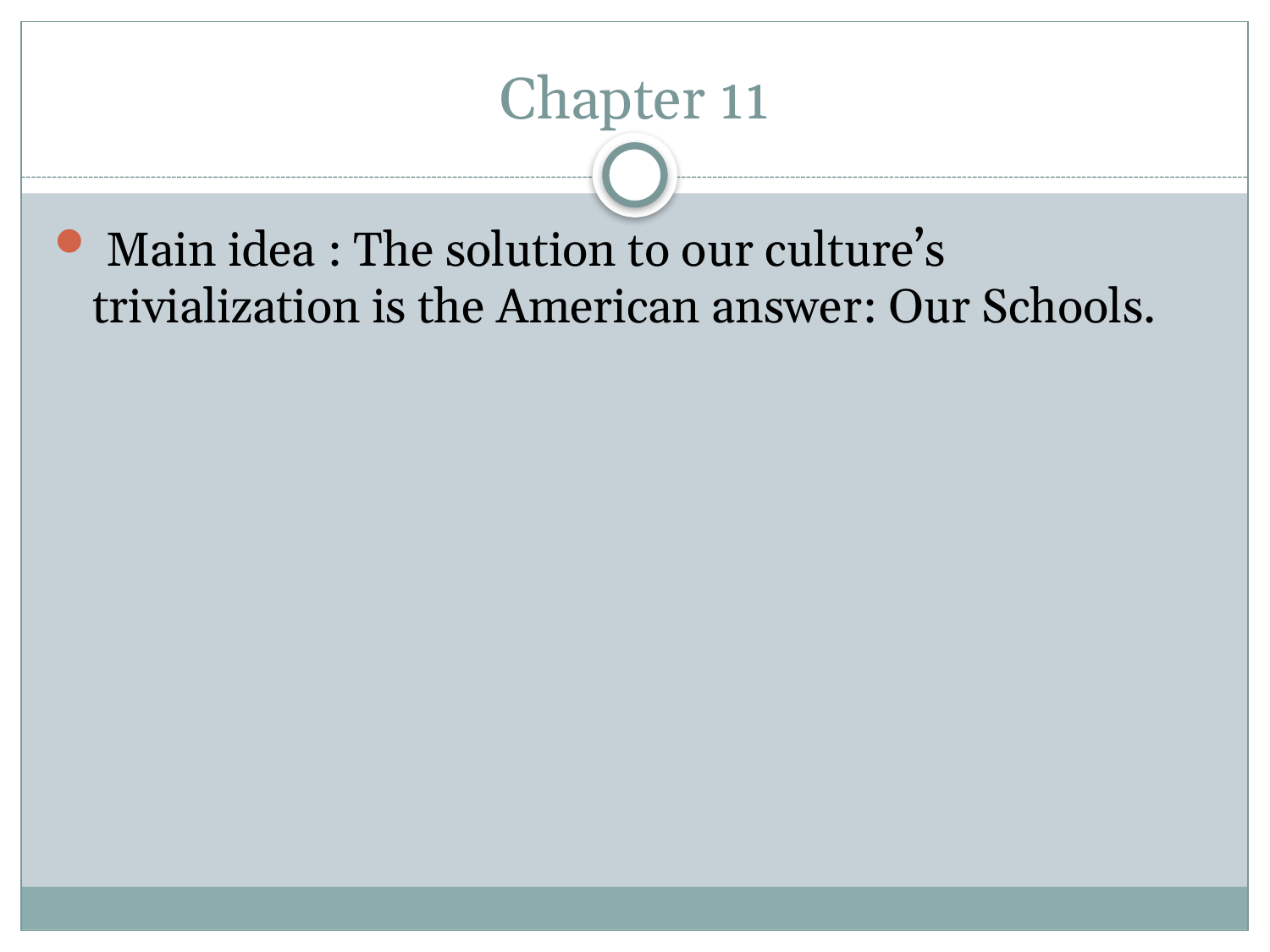

# Chapter 11
 Main idea : The solution to our culture’s trivialization is the American answer: Our Schools.